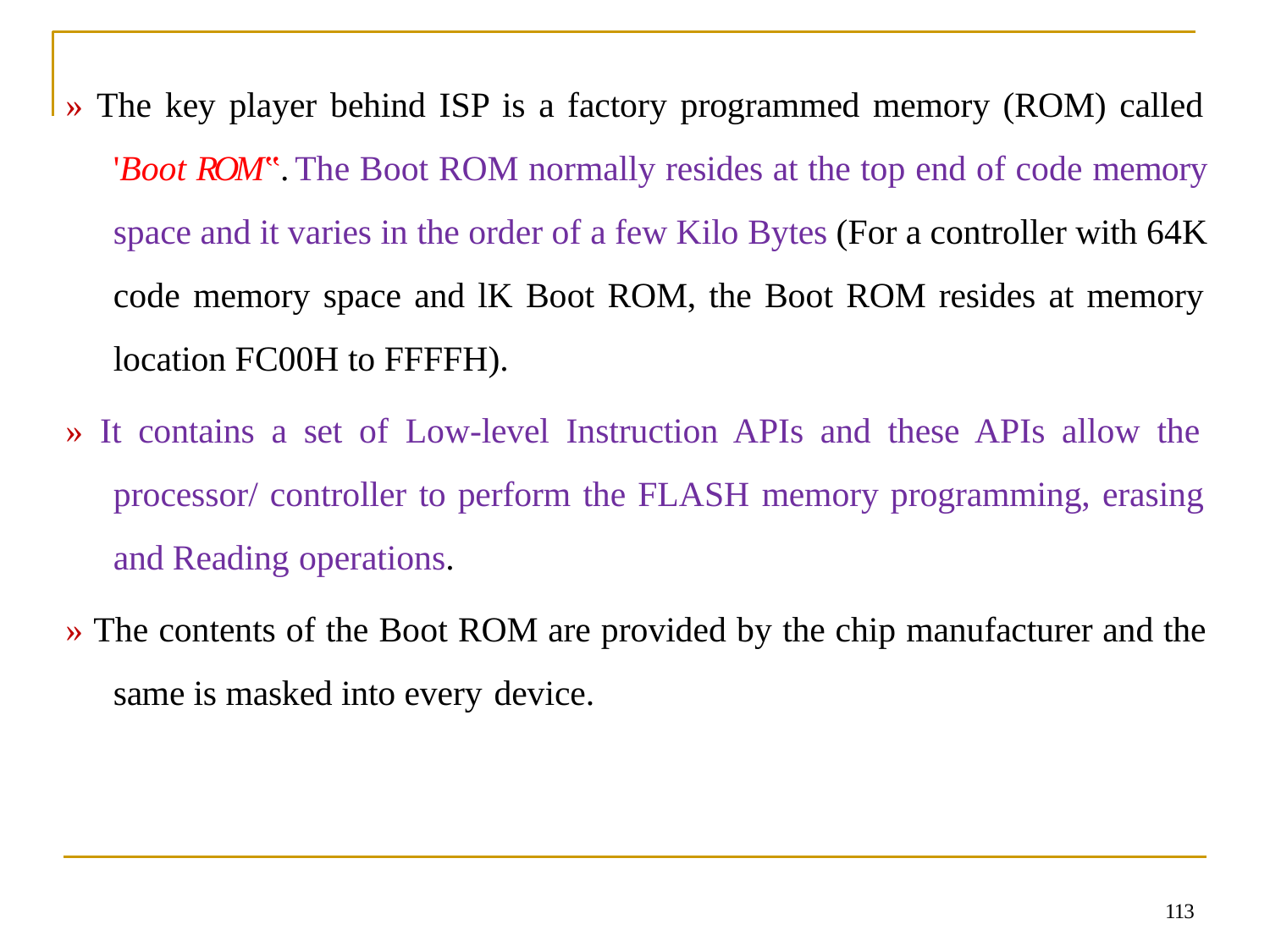

» The key player behind ISP is a factory programmed memory (ROM) called  'Boot ROM‟. The Boot ROM normally resides at the top end of code memory  space and it varies in the order of a few Kilo Bytes (For a controller with 64K  code memory space and lK Boot ROM, the Boot ROM resides at memory  location FC00H to FFFFH).
» It contains a set of Low-level Instruction APIs and these APIs allow the  processor/ controller to perform the FLASH memory programming, erasing  and Reading operations.
» The contents of the Boot ROM are provided by the chip manufacturer and the  same is masked into every device.
113